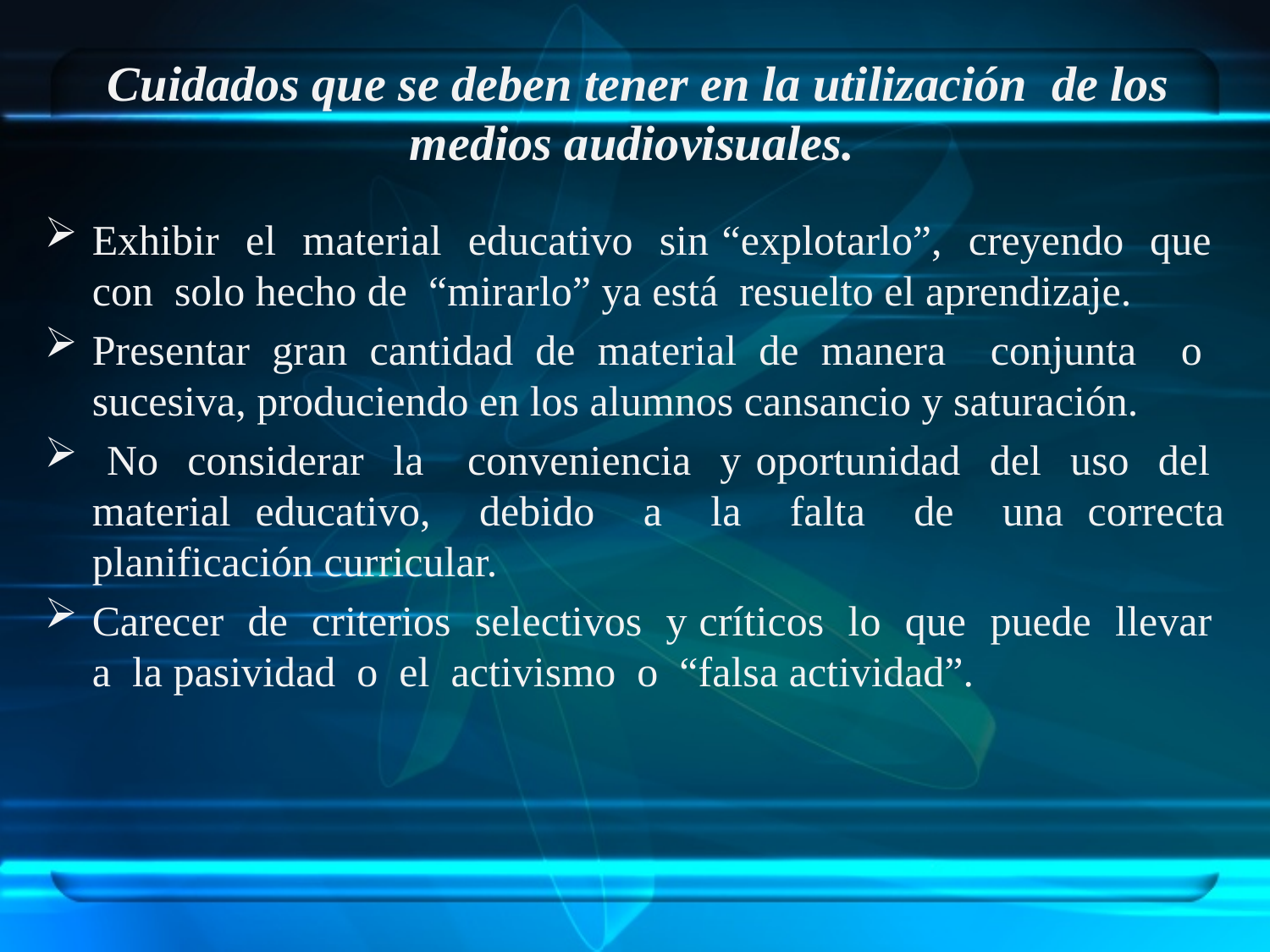

# Cuidados que se deben tener en la utilización  de los medios audiovisuales.
Exhibir  el  material  educativo  sin “explotarlo”,  creyendo  que  con  solo hecho de  “mirarlo” ya está  resuelto el aprendizaje.
Presentar gran cantidad de material de manera  conjunta  o  sucesiva, produciendo en los alumnos cansancio y saturación.
 No  considerar  la   conveniencia  y oportunidad  del  uso  del  material educativo,  debido  a  la  falta  de  una correcta planificación curricular.
Carecer  de  criterios  selectivos  y críticos  lo  que  puede  llevar  a  la pasividad  o  el  activismo  o  “falsa actividad”.